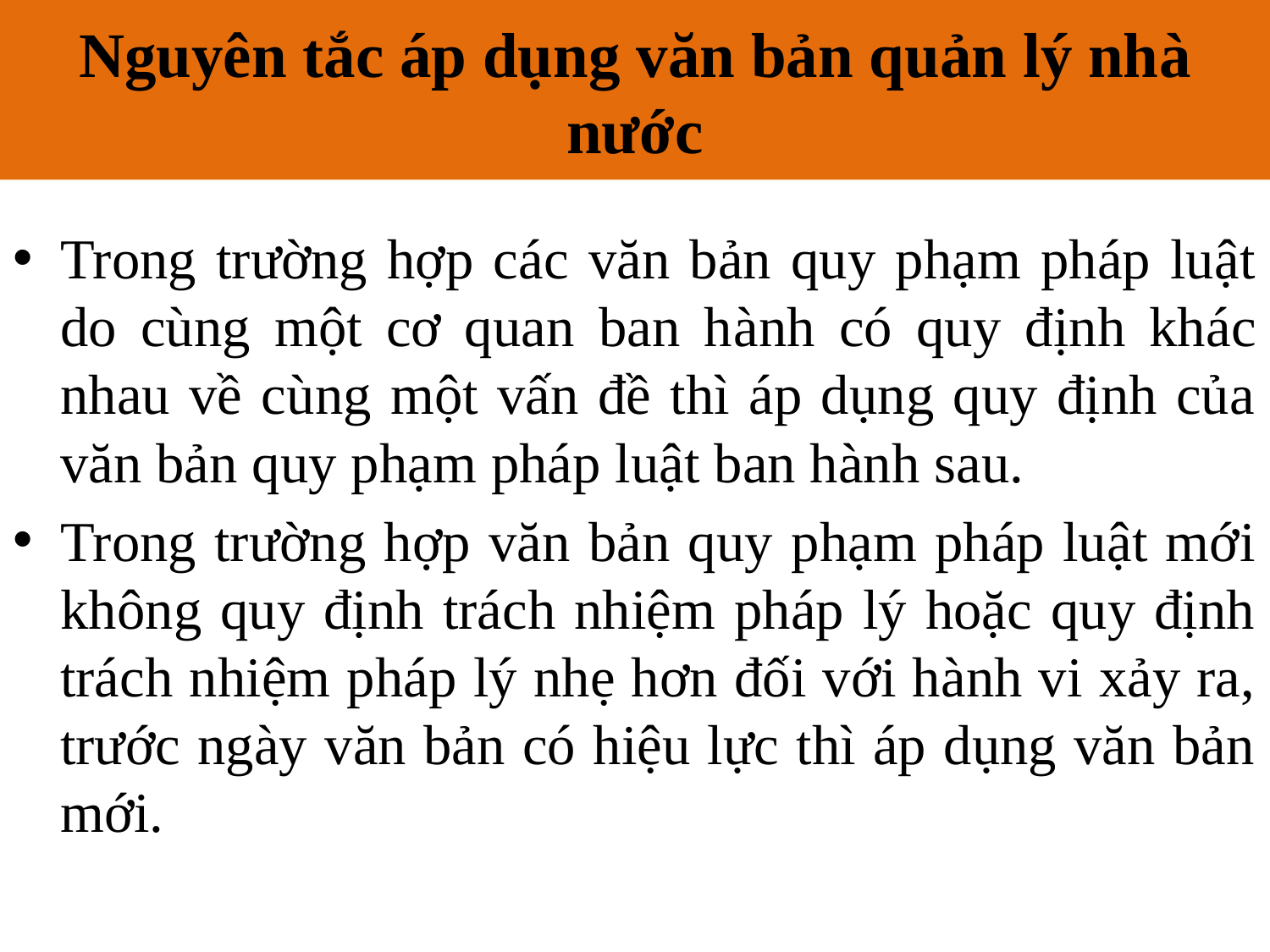

Nguyên tắc áp dụng văn bản quản lý nhà nước
# III. Hiệu lực và nguyên tắc áp dụng văn bản quản lý nhà nước
Trong trường hợp các văn bản quy phạm pháp luật do cùng một cơ quan ban hành có quy định khác nhau về cùng một vấn đề thì áp dụng quy định của văn bản quy phạm pháp luật ban hành sau.
Trong trường hợp văn bản quy phạm pháp luật mới không quy định trách nhiệm pháp lý hoặc quy định trách nhiệm pháp lý nhẹ hơn đối với hành vi xảy ra, trước ngày văn bản có hiệu lực thì áp dụng văn bản mới.